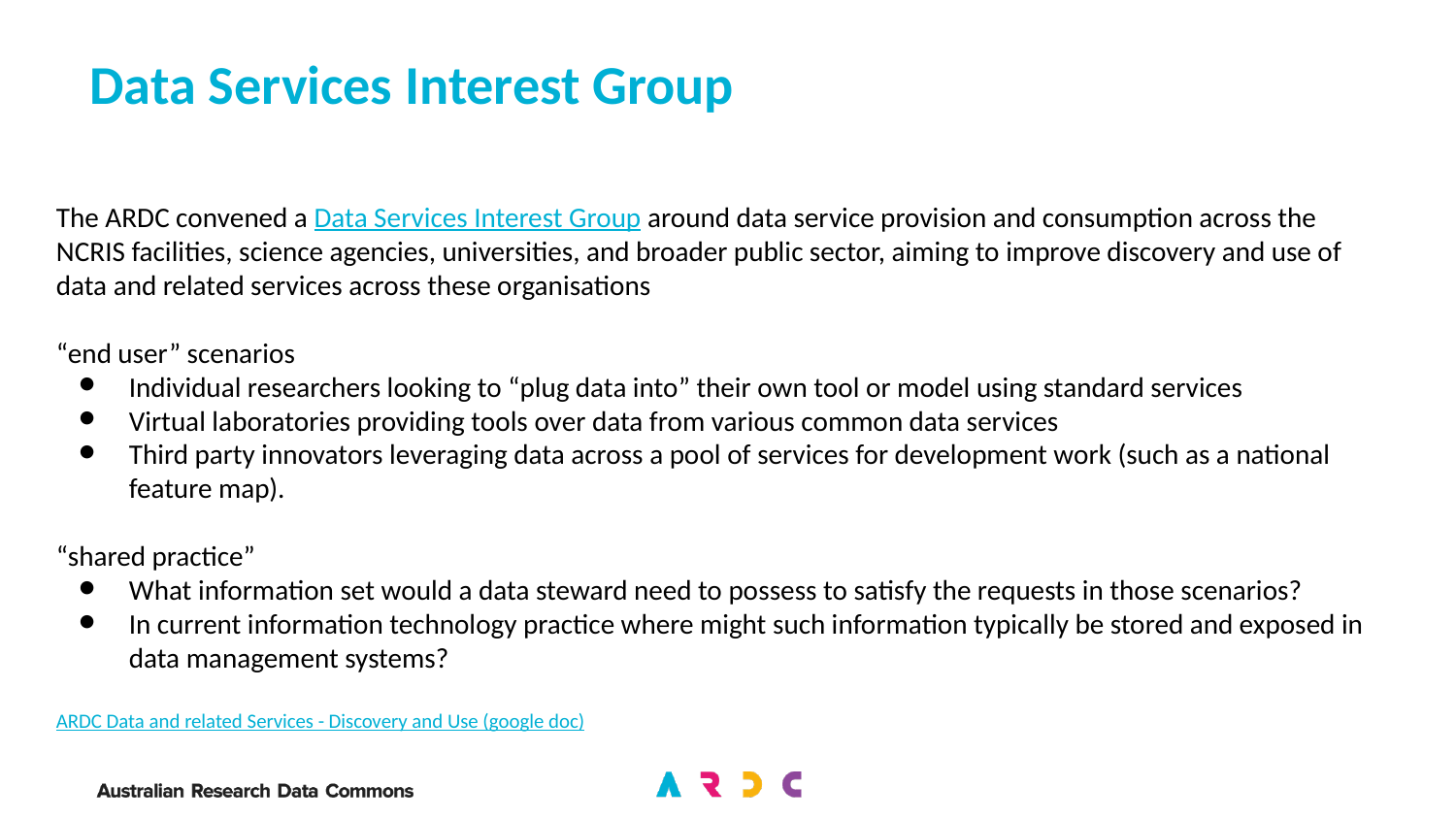

# Data Services Interest Group

The ARDC convened a Data Services Interest Group around data service provision and consumption across the NCRIS facilities, science agencies, universities, and broader public sector, aiming to improve discovery and use of data and related services across these organisations

“end user” scenarios
Individual researchers looking to “plug data into” their own tool or model using standard services
Virtual laboratories providing tools over data from various common data services
Third party innovators leveraging data across a pool of services for development work (such as a national feature map).

“shared practice”
What information set would a data steward need to possess to satisfy the requests in those scenarios?
In current information technology practice where might such information typically be stored and exposed in data management systems?

ARDC Data and related Services - Discovery and Use (google doc)